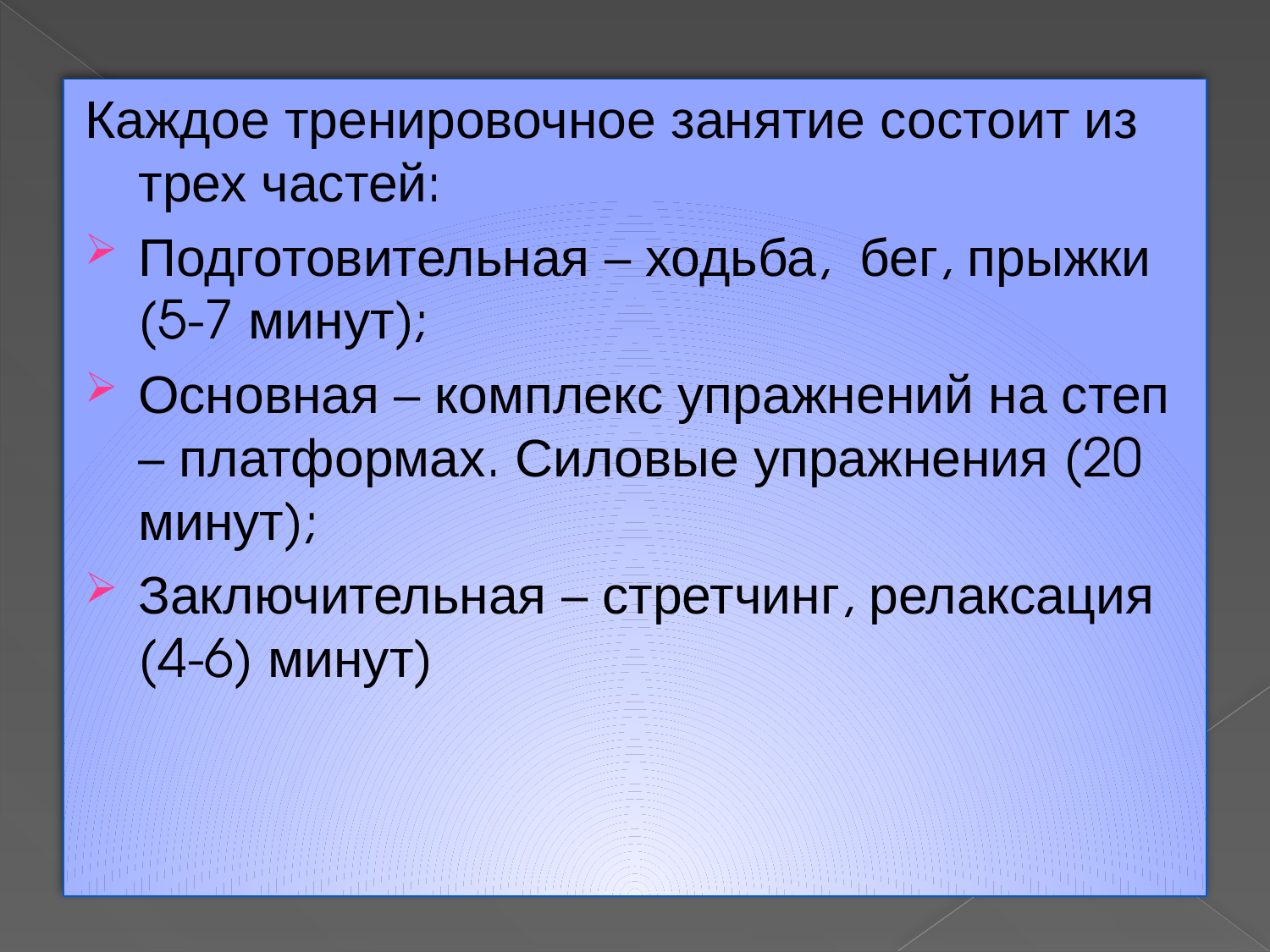

Каждое тренировочное занятие состоит из трех частей:
Подготовительная – ходьба,  бег, прыжки (5-7 минут);
Основная – комплекс упражнений на степ – платформах. Силовые упражнения (20 минут);
Заключительная – стретчинг, релаксация (4-6) минут)